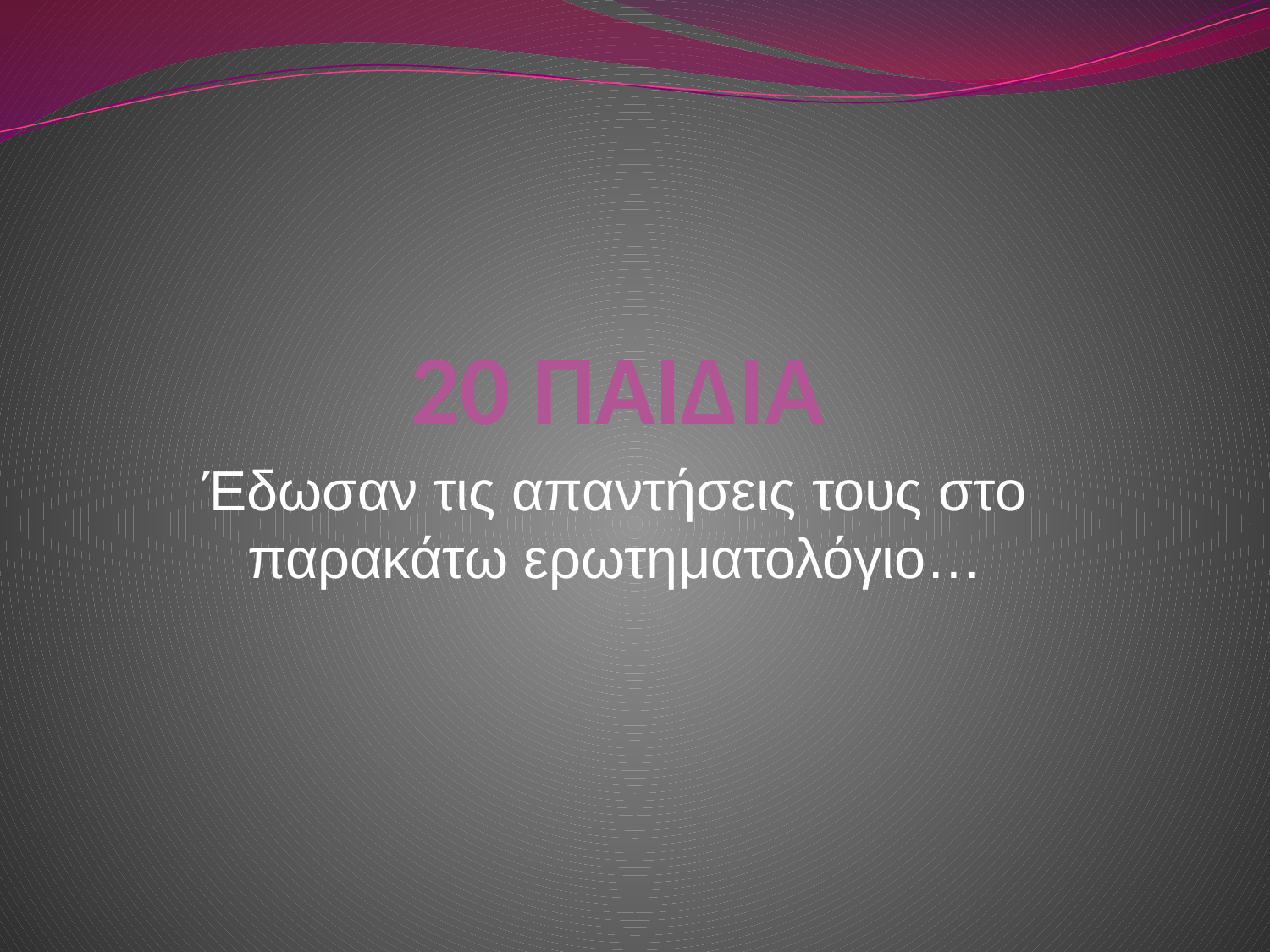

# 20 ΠΑΙΔΙΑ
Έδωσαν τις απαντήσεις τους στο παρακάτω ερωτηματολόγιο…